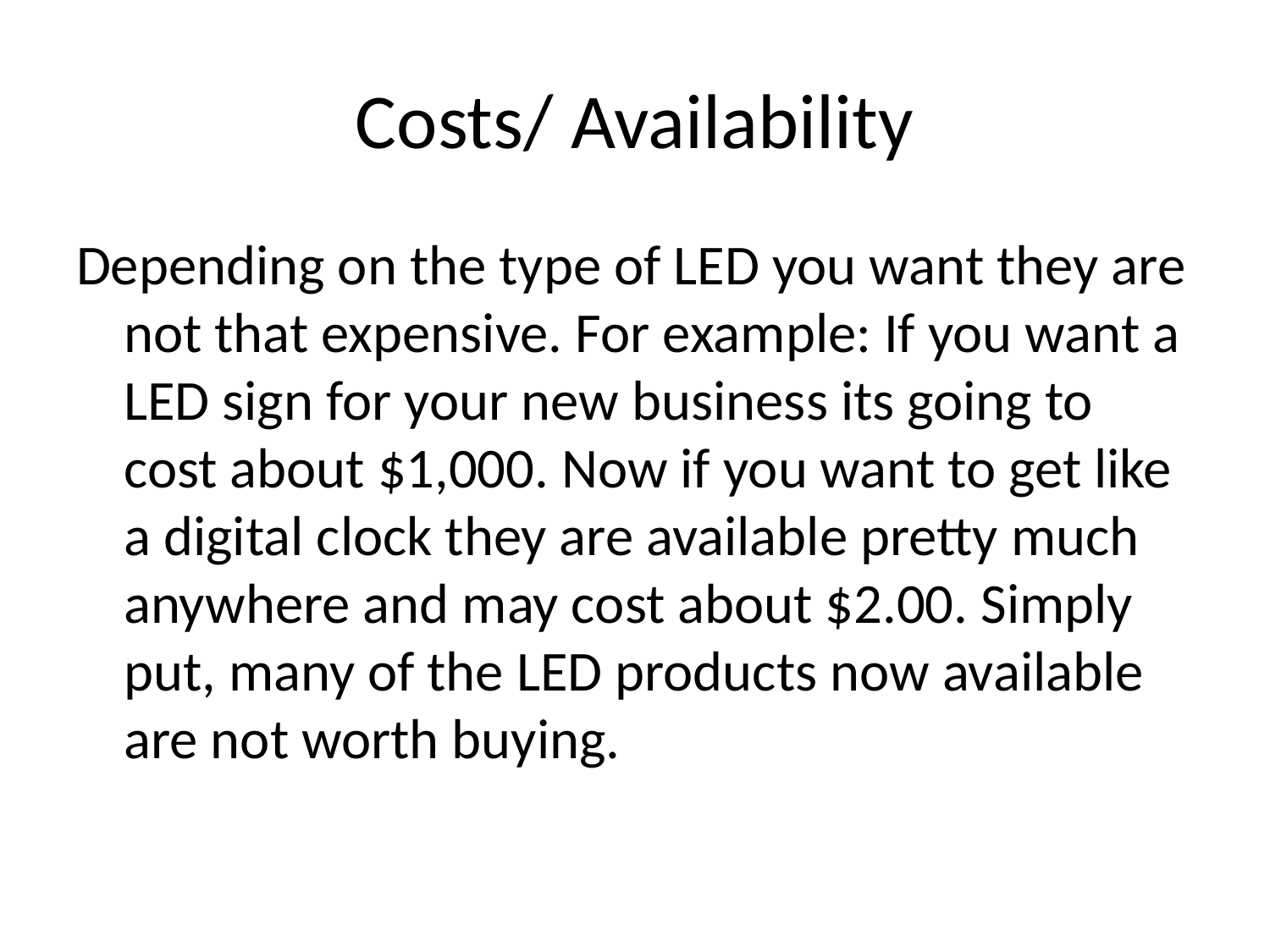

# Costs/ Availability
Depending on the type of LED you want they are not that expensive. For example: If you want a LED sign for your new business its going to cost about $1,000. Now if you want to get like a digital clock they are available pretty much anywhere and may cost about $2.00. Simply put, many of the LED products now available are not worth buying.